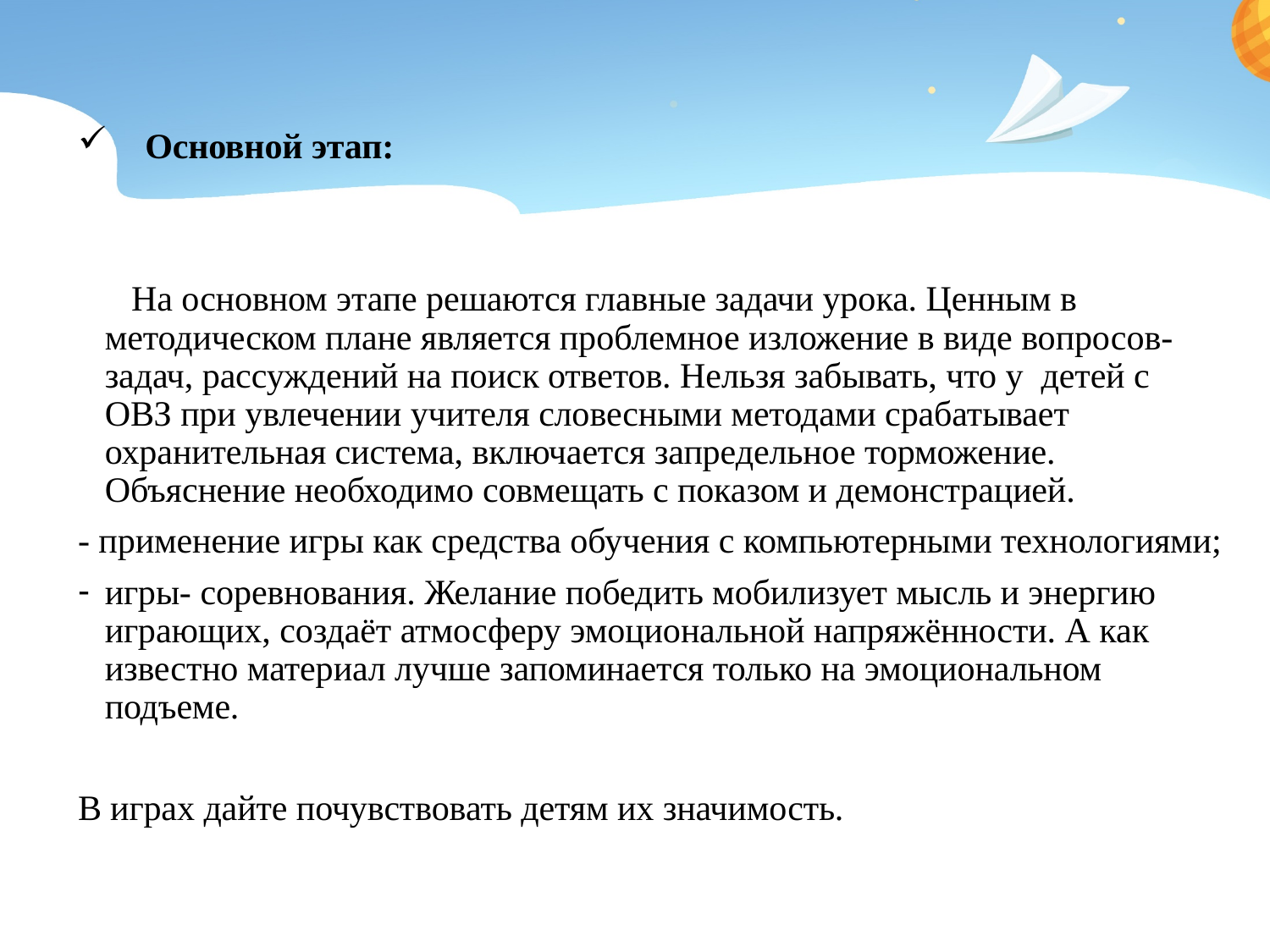

Основной этап:

      На основном этапе решаются главные задачи урока. Ценным в методическом плане является проблемное изложение в виде вопросов-задач, рассуждений на поиск ответов. Нельзя забывать, что у  детей с ОВЗ при увлечении учителя словесными методами срабатывает охранительная система, включается запредельное торможение. Объяснение необходимо совмещать с показом и демонстрацией.
- применение игры как средства обучения с компьютерными технологиями;
игры- соревнования. Желание победить мобилизует мысль и энергию играющих, создаёт атмосферу эмоциональной напряжённости. А как известно материал лучше запоминается только на эмоциональном подъеме.

В играх дайте почувствовать детям их значимость.